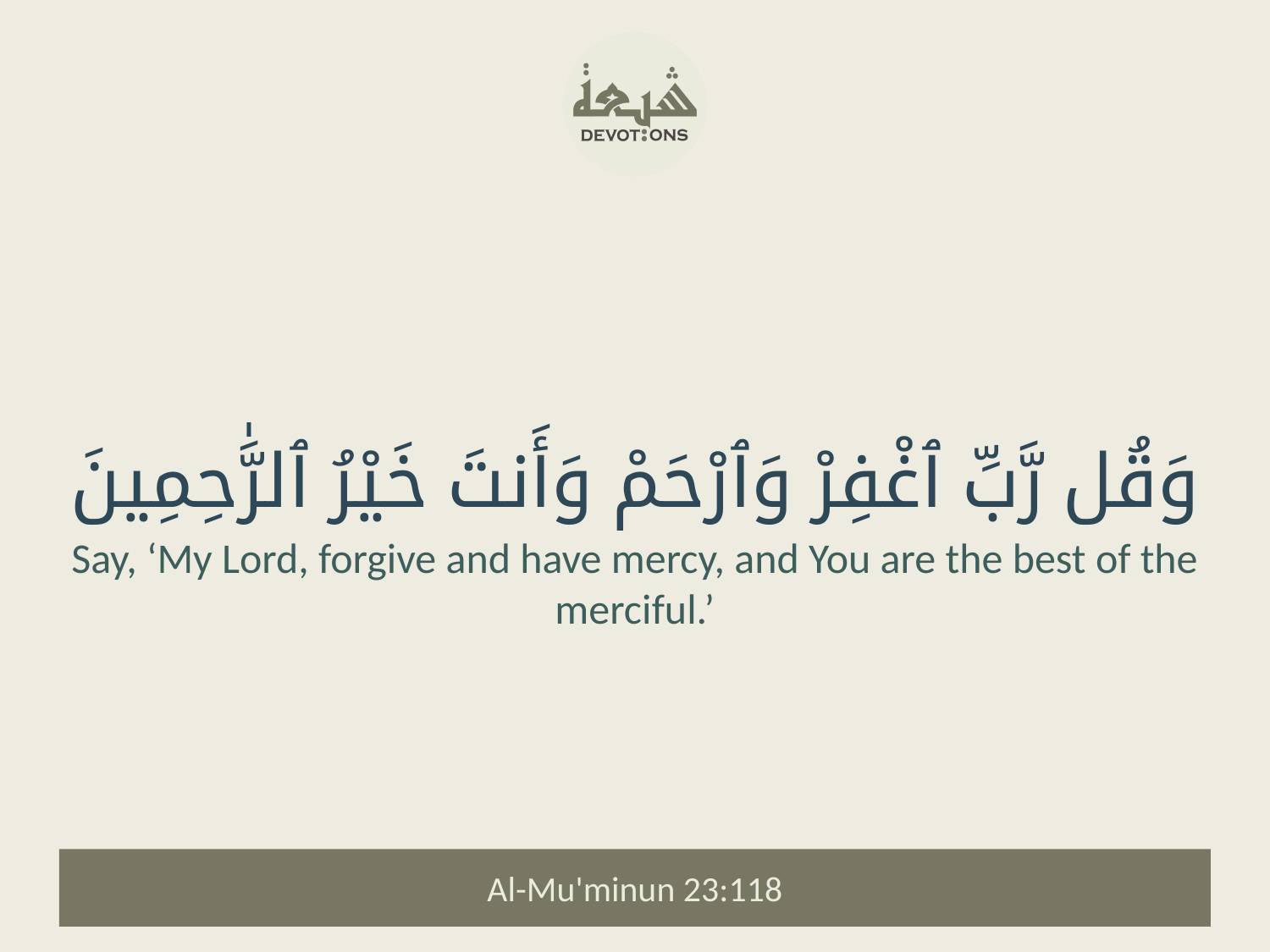

وَقُل رَّبِّ ٱغْفِرْ وَٱرْحَمْ وَأَنتَ خَيْرُ ٱلرَّٰحِمِينَ
Say, ‘My Lord, forgive and have mercy, and You are the best of the merciful.’
Al-Mu'minun 23:118